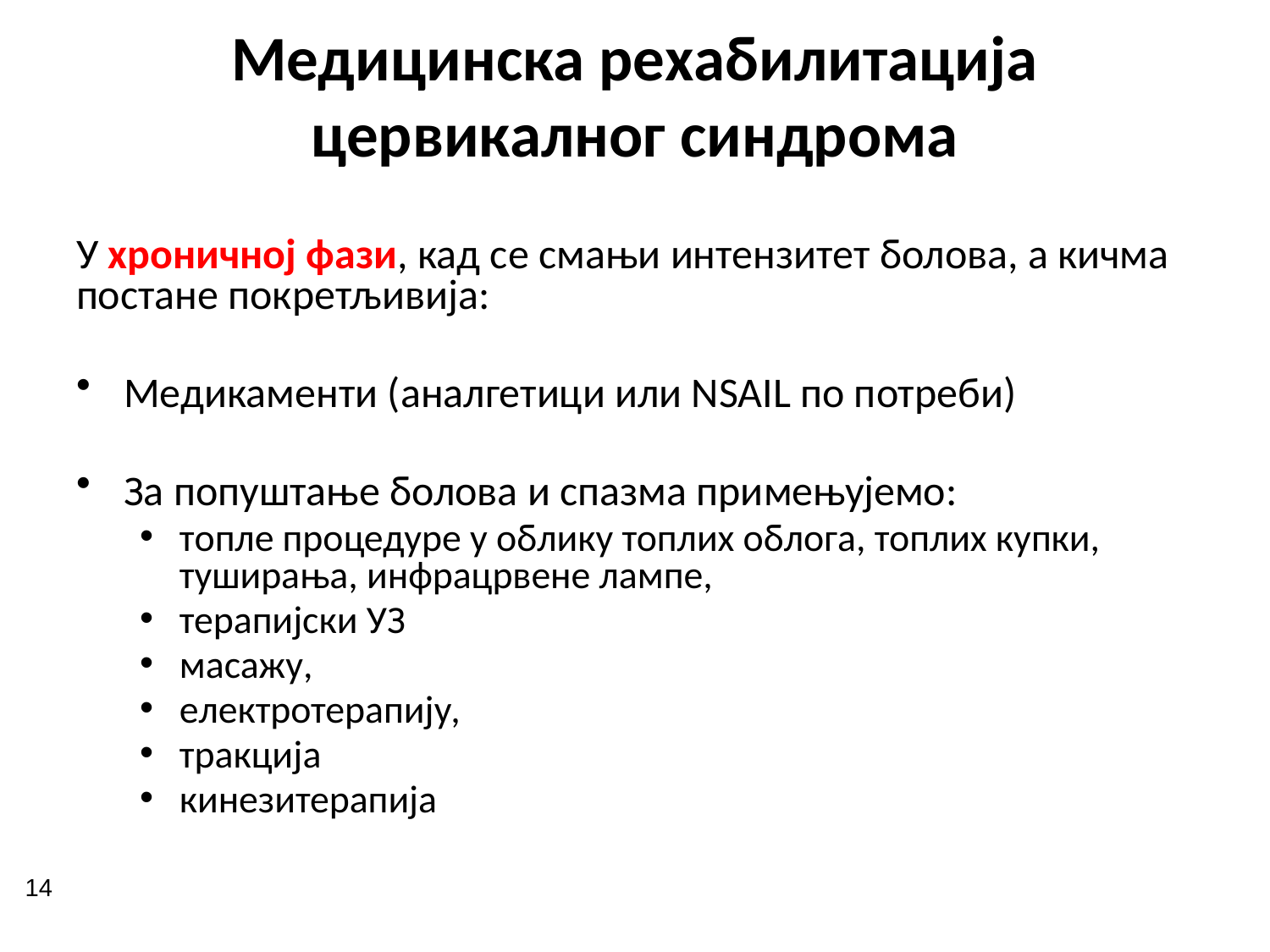

# Медицинска рехабилитација цервикалног синдрома
У хроничној фази, кад се смањи интензитет болова, а кичма постане покретљивија:

Медикаменти (аналгетици или NSAIL по потреби)

За попуштање болова и спазма примењујемо:
топле процедуре у облику топлих облога, топлих купки, туширања, инфрацрвене лампе,
терапијски УЗ
масажу,
електротерапију,
тракција
кинезитерапија
14